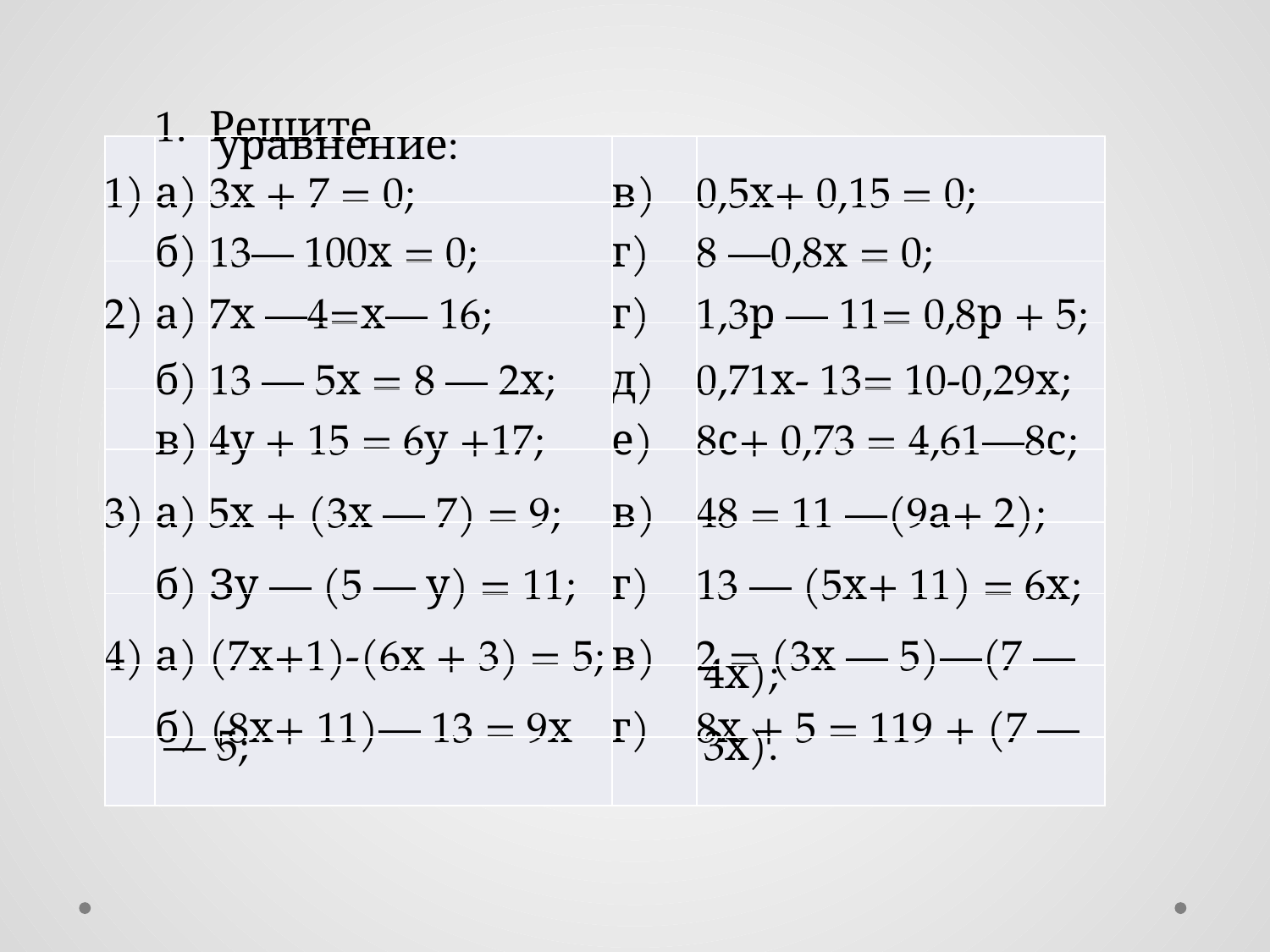

|  | 1. | Решите уравнение: |  |  |
| --- | --- | --- | --- | --- |
| 1) | а) | 3х + 7 = 0; | в) | 0,5х+ 0,15 = 0; |
|  | б) | 13— 100х = 0; | г) | 8 —0,8х = 0; |
| 2) | а) | 7х —4=х— 16; | г) | 1,3р — 11= 0,8р + 5; |
|  | б) | 13 — 5х = 8 — 2х; | д) | 0,71х- 13= 10-0,29х; |
|  | в) | 4у + 15 = 6у +17; | е) | 8с+ 0,73 = 4,61—8с; |
| 3) | а) 5х + (3х — 7) = 9; |  | в) | 48 = 11 —(9а+ 2); |
|  | б) | Зу — (5 — у) = 11; | г) | 13 — (5х+ 11) = 6х; |
| 4) | а) (7х+1)-(6х + 3) = 5; |  | в) | 2 = (3х — 5)—(7 — 4х); |
|  | б) (8х+ 11)— 13 = 9х — 5; |  | г) | 8х + 5 = 119 + (7 — 3х). |